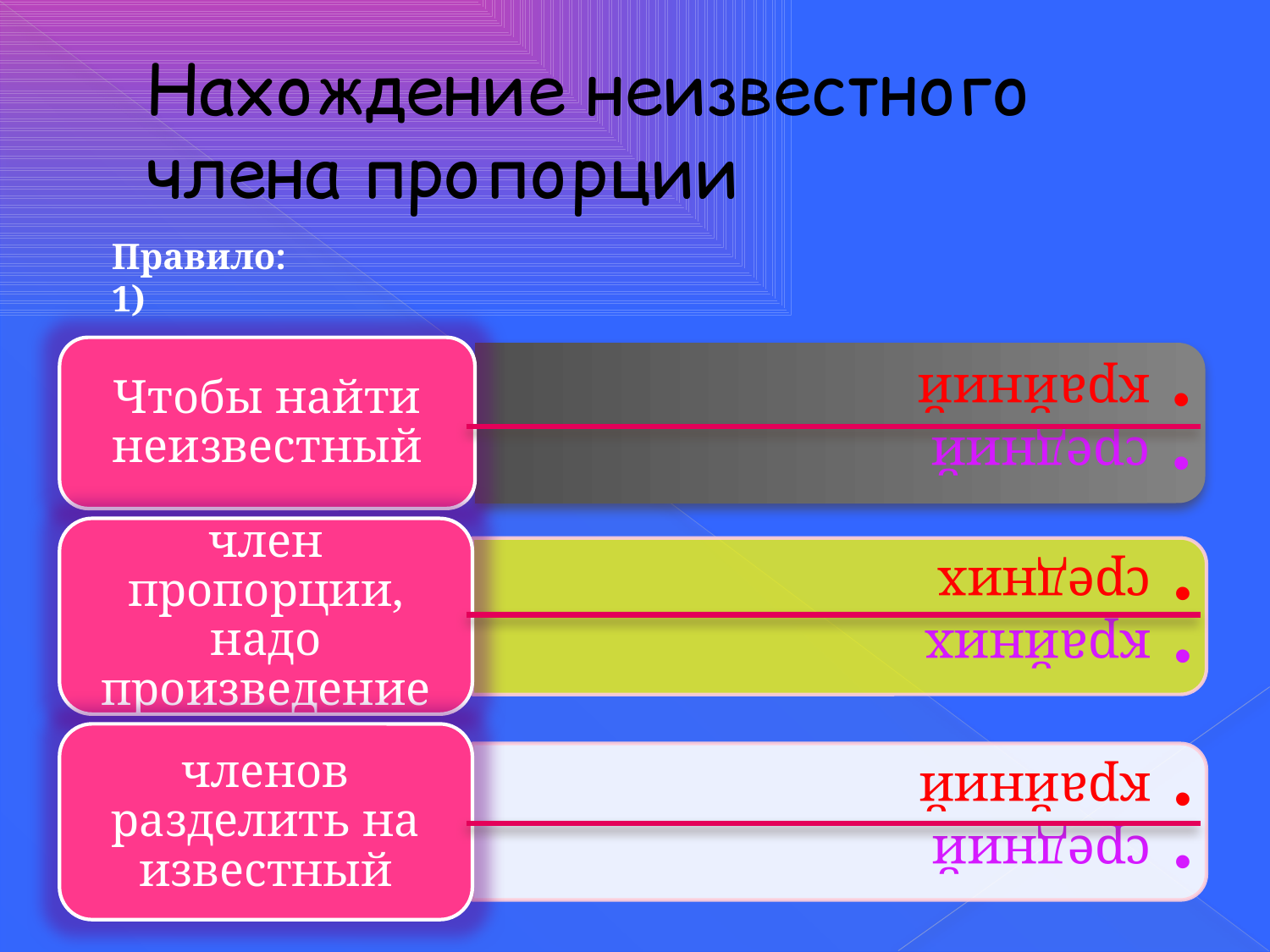

# Нахождение неизвестного члена пропорции
Правило:
1)
средний
крайний
Чтобы найти неизвестный
крайних
средних
член пропорции, надо произведение
средний
крайний
членов разделить на известный